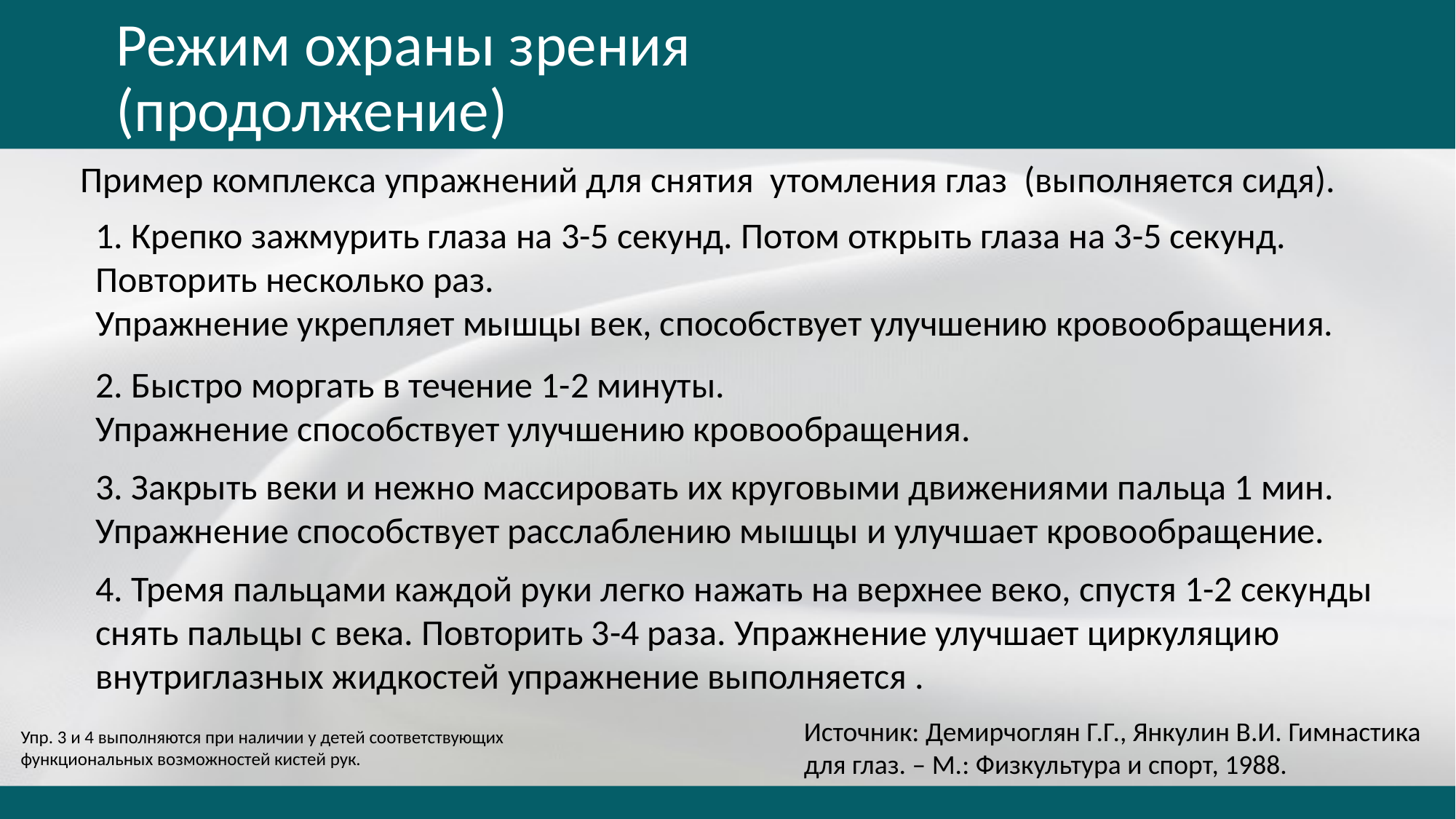

# Режим охраны зрения (продолжение)

Пример комплекса упражнений для снятия  утомления глаз  (выполняется сидя).
1. Крепко зажмурить глаза на 3-5 секунд. Потом открыть глаза на 3-5 секунд. Повторить несколько раз.
Упражнение укрепляет мышцы век, способствует улучшению кровообращения.

2. Быстро моргать в течение 1-2 минуты.
Упражнение способствует улучшению кровообращения.

3. Закрыть веки и нежно массировать их круговыми движениями пальца 1 мин.
Упражнение способствует расслаблению мышцы и улучшает кровообращение.

4. Тремя пальцами каждой руки легко нажать на верхнее веко, спустя 1-2 секунды снять пальцы с века. Повторить 3-4 раза. Упражнение улучшает циркуляцию внутриглазных жидкостей упражнение выполняется .
Источник: Демирчоглян Г.Г., Янкулин В.И. Гимнастика для глаз. – М.: Физкультура и спорт, 1988.
Упр. 3 и 4 выполняются при наличии у детей соответствующих функциональных возможностей кистей рук.